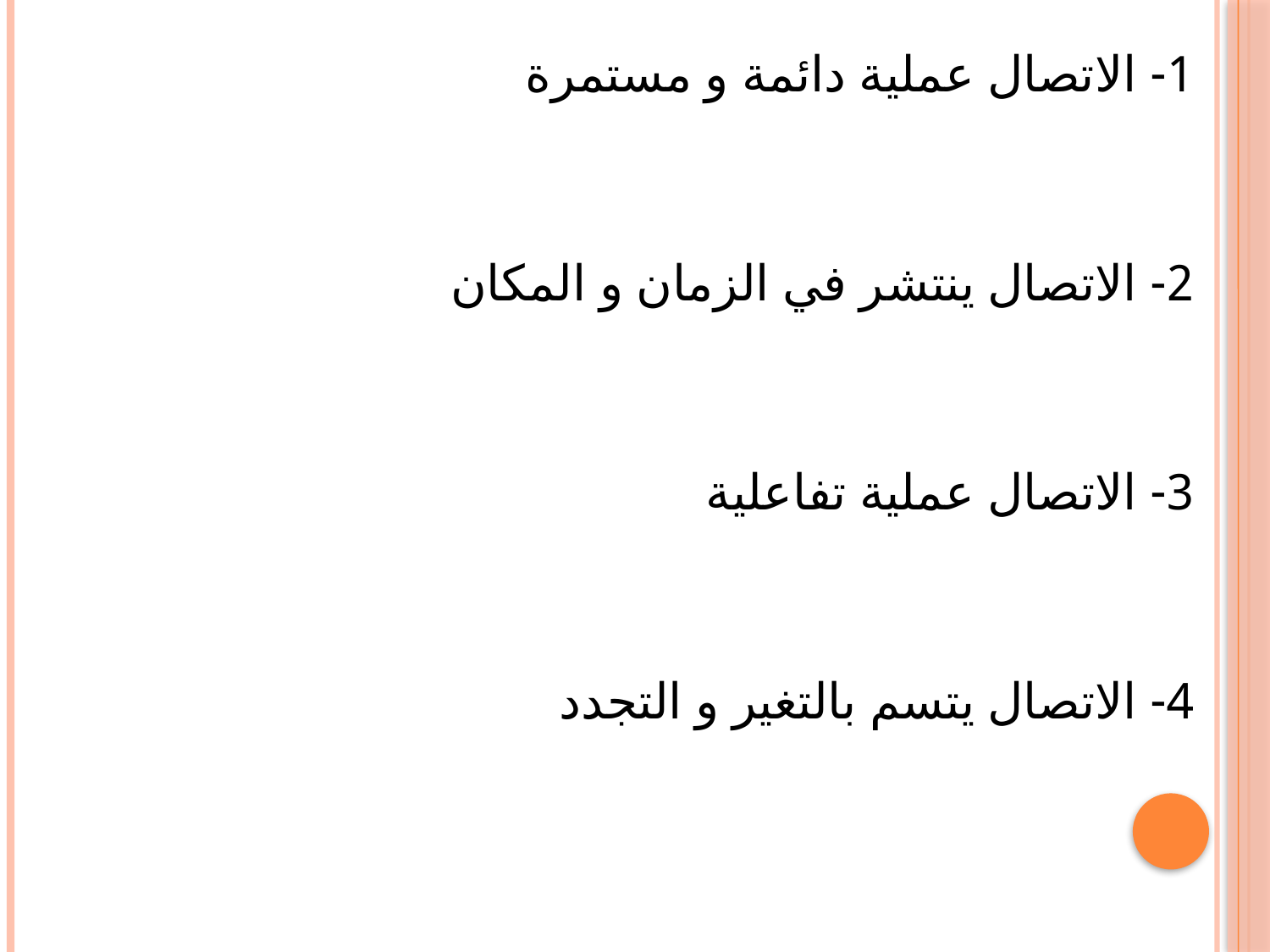

1- الاتصال عملية دائمة و مستمرة

2- الاتصال ينتشر في الزمان و المكان

3- الاتصال عملية تفاعلية

4- الاتصال يتسم بالتغير و التجدد
#